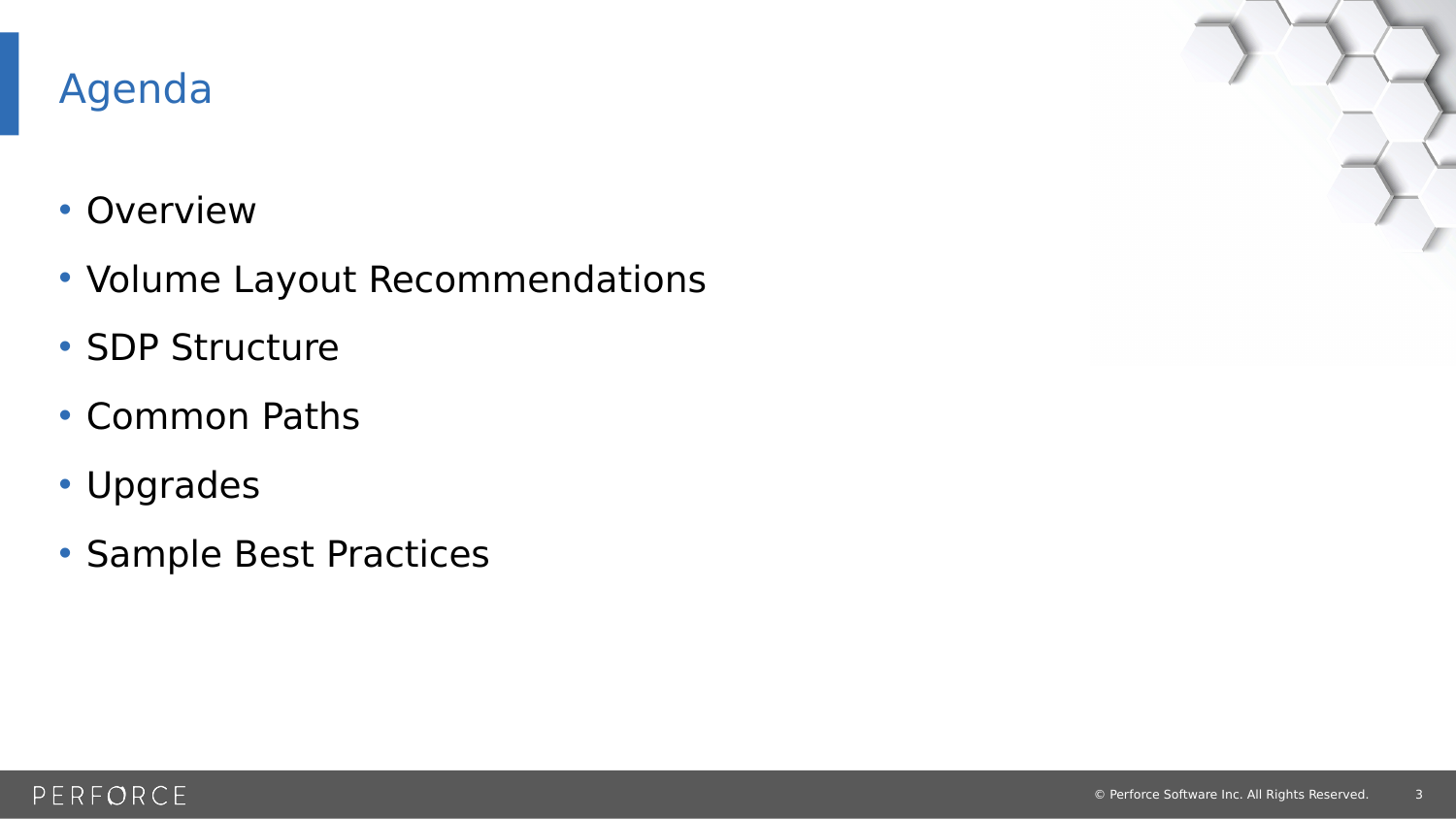

# Agenda
Overview
Volume Layout Recommendations
SDP Structure
Common Paths
Upgrades
Sample Best Practices